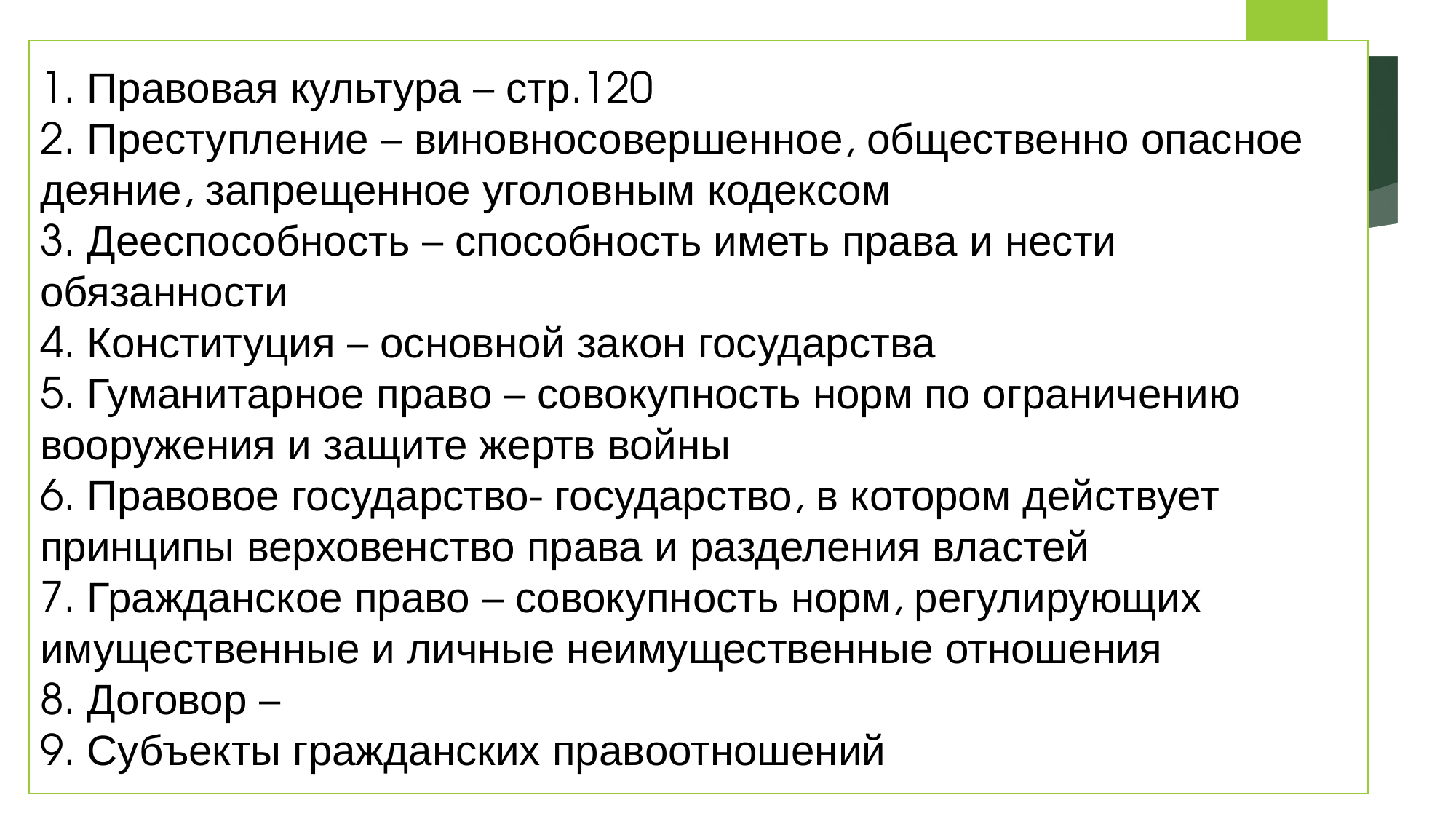

# 1. Правовая культура – стр.120 2. Преступление – виновносовершенное, общественно опасное деяние, запрещенное уголовным кодексом 3. Дееспособность – способность иметь права и нести обязанности 4. Конституция – основной закон государства 5. Гуманитарное право – совокупность норм по ограничению вооружения и защите жертв войны 6. Правовое государство- государство, в котором действует принципы верховенство права и разделения властей 7. Гражданское право – совокупность норм, регулирующих имущественные и личные неимущественные отношения 8. Договор – 9. Субъекты гражданских правоотношений